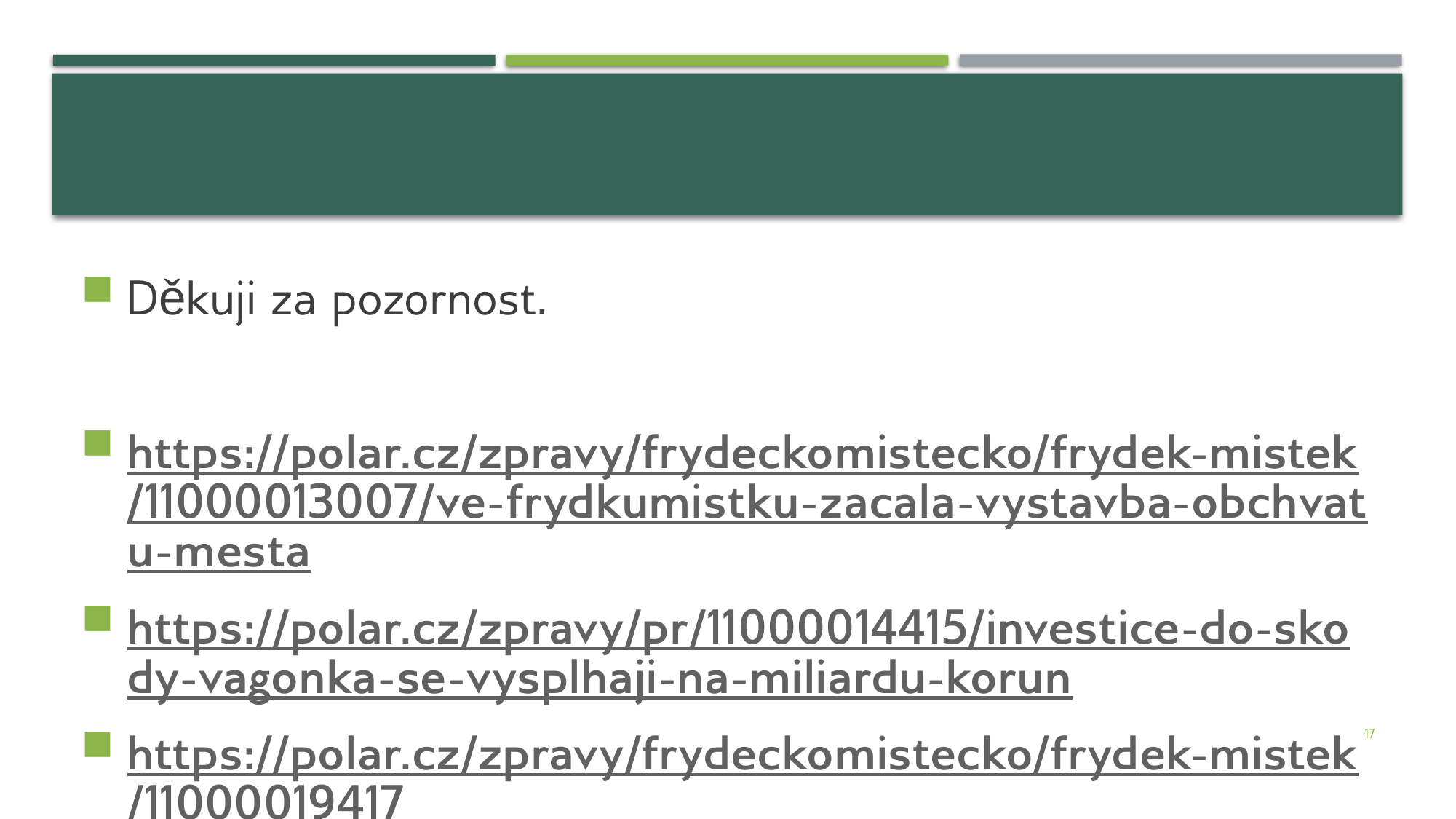

Děkuji za pozornost.

https://polar.cz/zpravy/frydeckomistecko/frydek-mistek/11000013007/ve-frydkumistku-zacala-vystavba-obchvatu-mesta
https://polar.cz/zpravy/pr/11000014415/investice-do-skody-vagonka-se-vysplhaji-na-miliardu-korun
https://polar.cz/zpravy/frydeckomistecko/frydek-mistek/11000019417/frydekmistek-tridi-svozy-bioodpadu-a-jedlych-tuku-ze-sidlist-pokracuji-i-letos

17